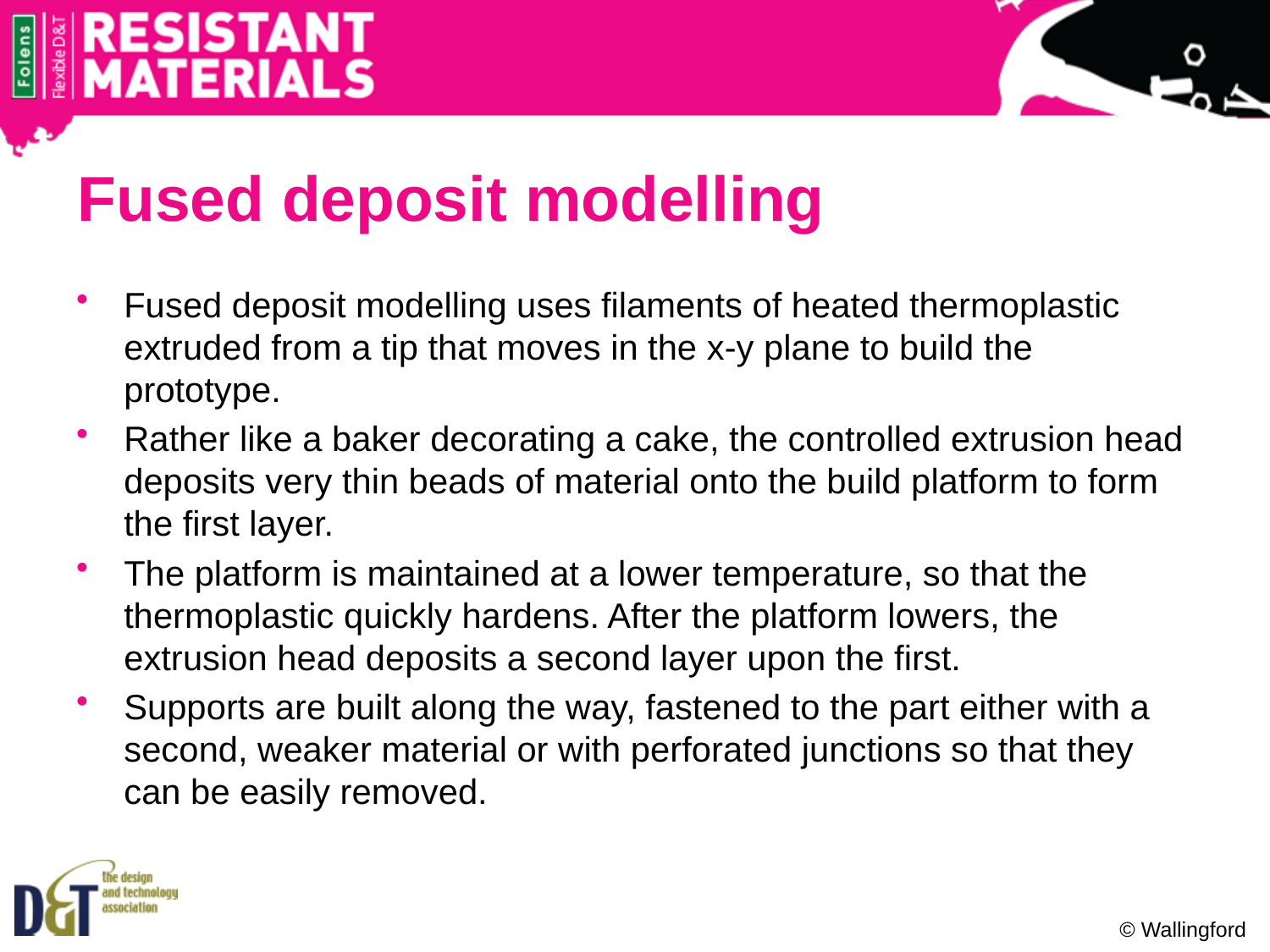

# Fused deposit modelling
Fused deposit modelling uses filaments of heated thermoplastic extruded from a tip that moves in the x-y plane to build the prototype.
Rather like a baker decorating a cake, the controlled extrusion head deposits very thin beads of material onto the build platform to form the first layer.
The platform is maintained at a lower temperature, so that the thermoplastic quickly hardens. After the platform lowers, the extrusion head deposits a second layer upon the first.
Supports are built along the way, fastened to the part either with a second, weaker material or with perforated junctions so that they can be easily removed.
© Wallingford